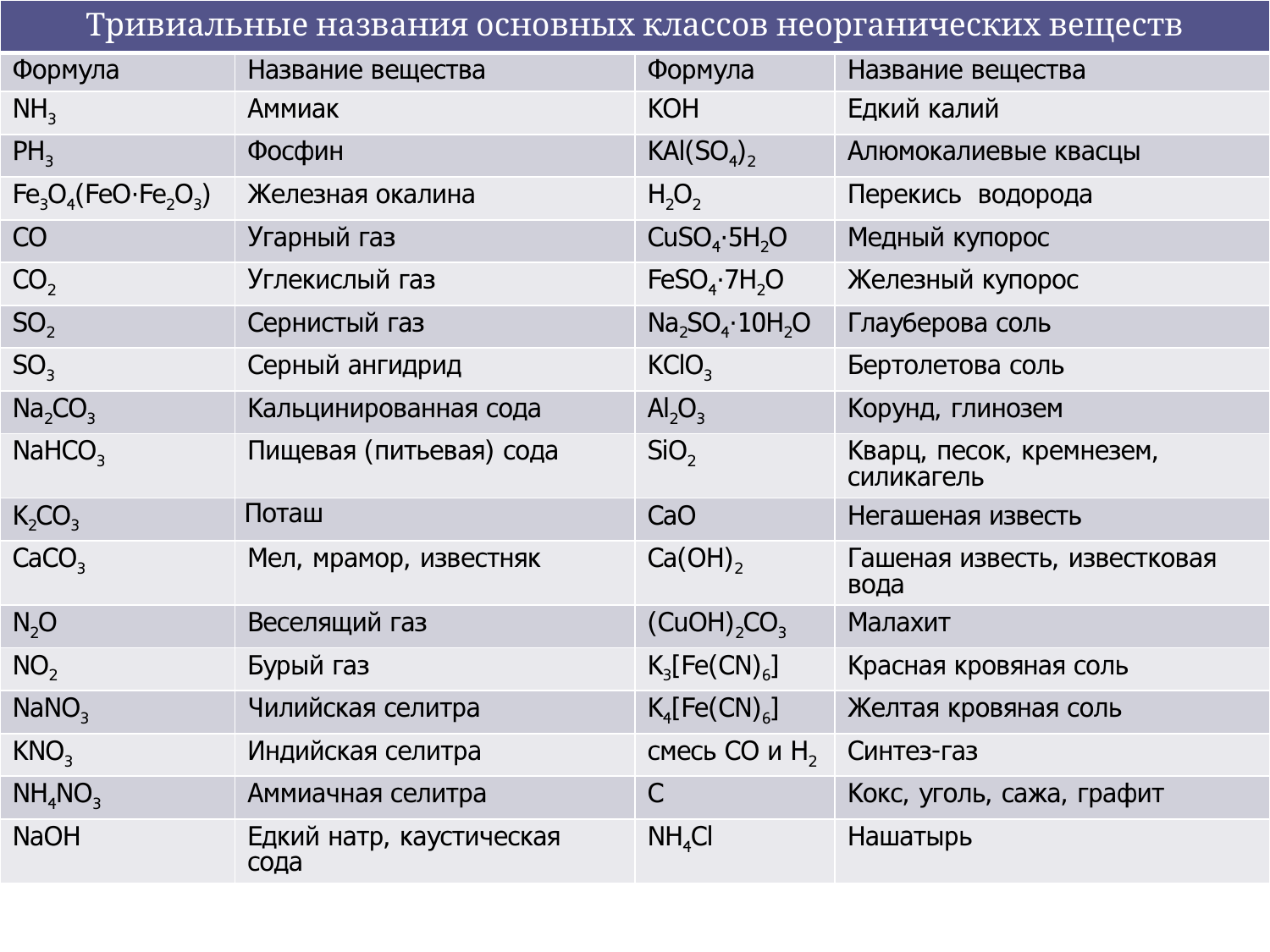

| Тривиальные названия основных классов неорганических веществ |  |  |  |
| --- | --- | --- | --- |
| Формула | Название вещества | Формула | Название вещества |
| NH3 | Аммиак | KOH | Едкий калий |
| PH3 | Фосфин | KAl(SO4)2 | Алюмокалиевые квасцы |
| Fe3O4(FeO∙Fe2O3) | Железная окалина | H2O2 | Перекись водорода |
| CO | Угарный газ | CuSO4∙5H2O | Медный купорос |
| CO2 | Углекислый газ | FeSO4∙7H2O | Железный купорос |
| SO2 | Сернистый газ | Na2SO4∙10H2O | Глауберова соль |
| SO3 | Серный ангидрид | KClO3 | Бертолетова соль |
| Na2CO3 | Кальцинированная сода | Al2O3 | Корунд, глинозем |
| NaHCO3 | Пищевая (питьевая) сода | SiO2 | Кварц, песок, кремнезем, силикагель |
| K2CO3 | Поташ | CaO | Негашеная известь |
| CaCO3 | Мел, мрамор, известняк | Ca(OH)2 | Гашеная известь, известковая вода |
| N2O | Веселящий газ | (CuOH)2CO3 | Малахит |
| NO2 | Бурый газ | K3[Fe(CN)6] | Красная кровяная соль |
| NaNO3 | Чилийская селитра | K4[Fe(CN)6] | Желтая кровяная соль |
| КNO3 | Индийская селитра | смесь CO и H2 | Синтез-газ |
| NH4NO3 | Аммиачная селитра | C | Кокс, уголь, сажа, графит |
| NaOH | Едкий натр, каустическая сода | NH4Cl | Нашатырь |